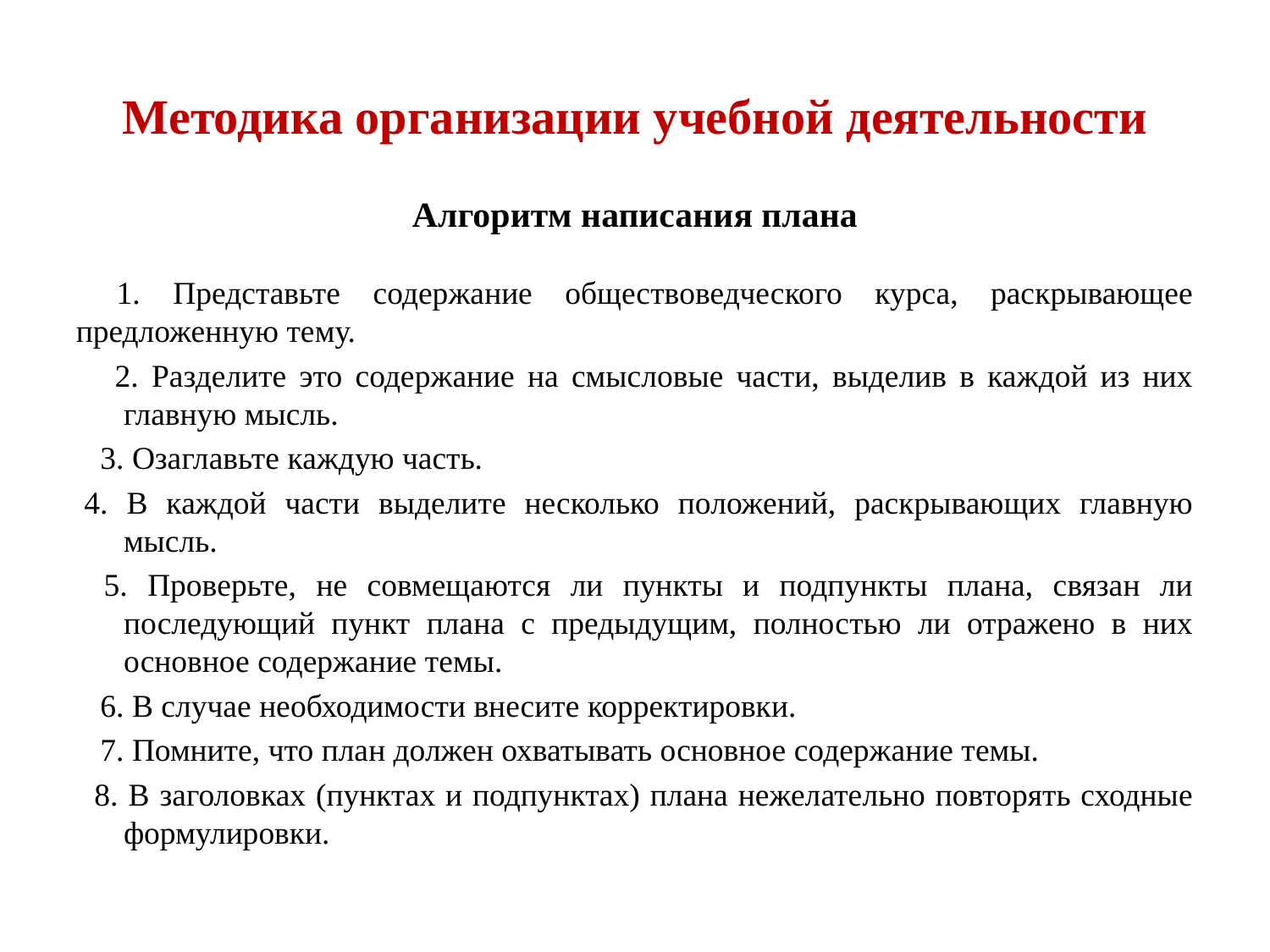

Методика организации учебной деятельности
Алгоритм написания плана
  1. Представьте содержание обществоведческого курса, раскрывающее предложенную тему.
   2. Разделите это содержание на смысловые части, выделив в каждой из них главную мысль.
   3. Озаглавьте каждую часть.
 4. В каждой части выделите несколько положений, раскрывающих главную мысль.
  5. Проверьте, не совмещаются ли пункты и подпункты плана, связан ли последующий пункт плана с предыдущим, полностью ли отражено в них основное содержание темы.
   6. В случае необходимости внесите корректировки.
   7. Помните, что план должен охватывать основное содержание темы.
  8. В заголовках (пунктах и подпунктах) плана нежелательно повторять сходные формулировки.